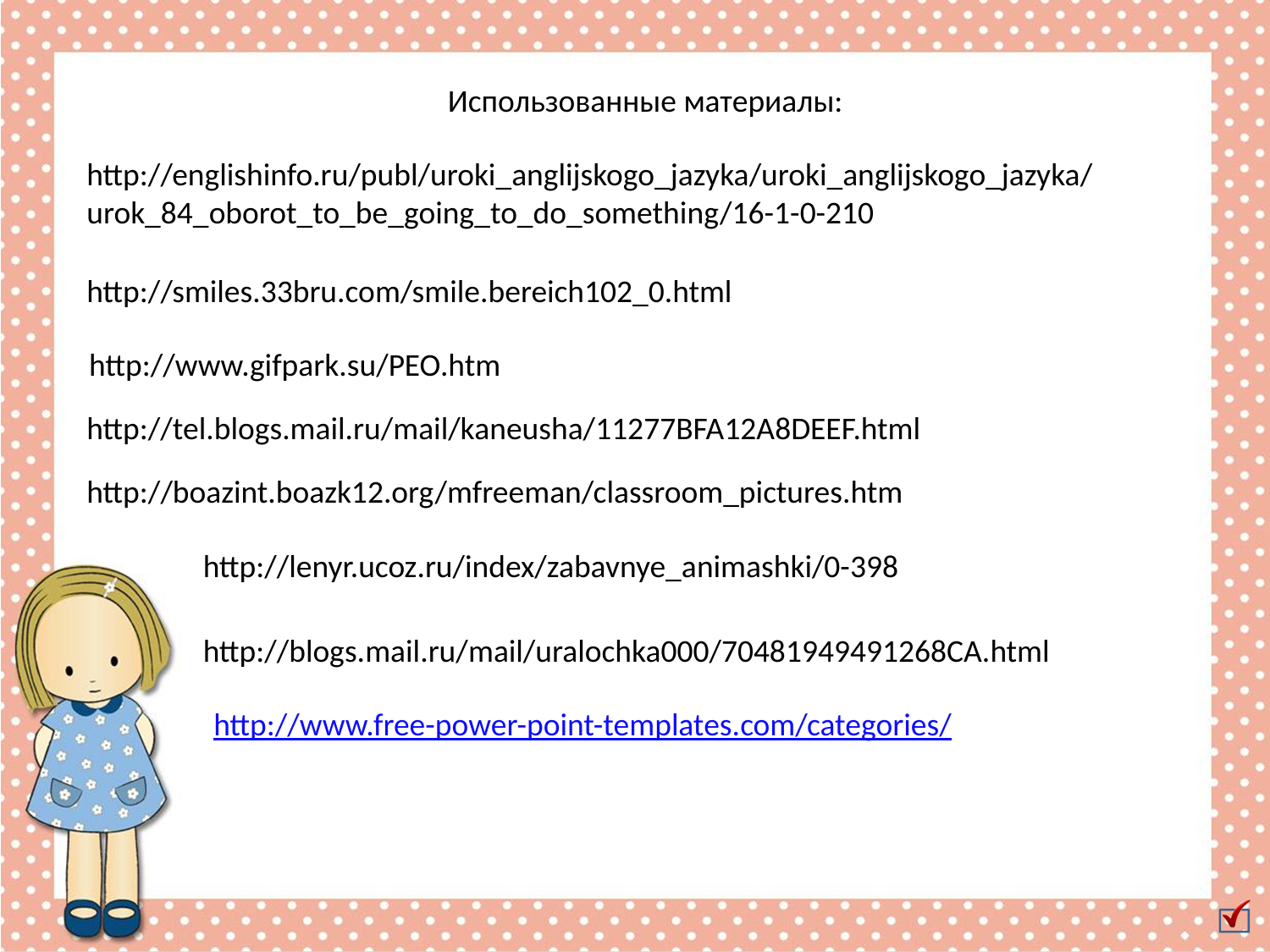

Использованные материалы:
http://englishinfo.ru/publ/uroki_anglijskogo_jazyka/uroki_anglijskogo_jazyka/urok_84_oborot_to_be_going_to_do_something/16-1-0-210
http://smiles.33bru.com/smile.bereich102_0.html
http://www.gifpark.su/PEO.htm
http://tel.blogs.mail.ru/mail/kaneusha/11277BFA12A8DEEF.html
http://boazint.boazk12.org/mfreeman/classroom_pictures.htm
http://lenyr.ucoz.ru/index/zabavnye_animashki/0-398
http://blogs.mail.ru/mail/uralochka000/70481949491268CA.html
http://www.free-power-point-templates.com/categories/